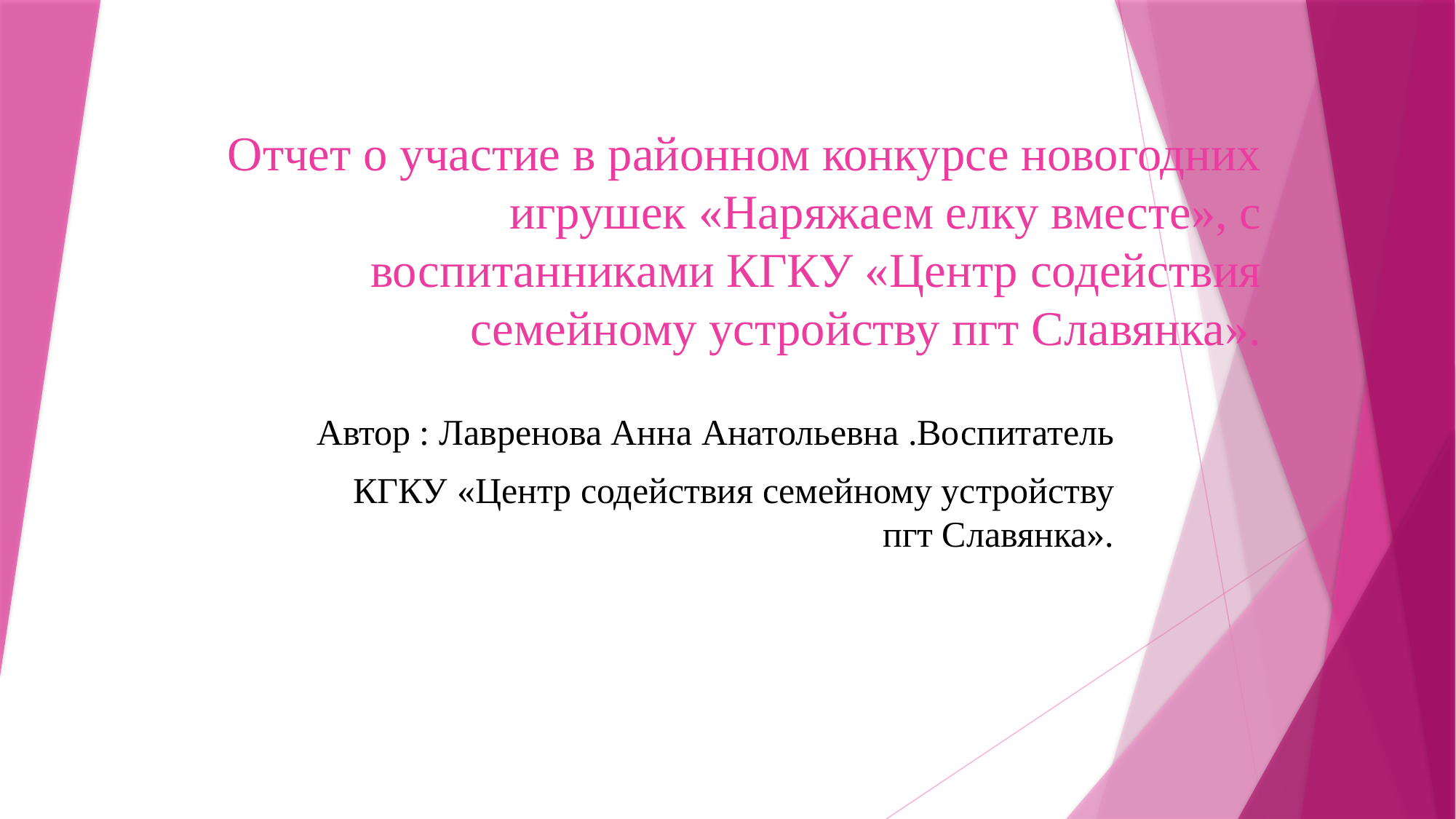

# Отчет о участие в районном конкурсе новогодних игрушек «Наряжаем елку вместе», с воспитанниками КГКУ «Центр содействия семейному устройству пгт Славянка».
Автор : Лавренова Анна Анатольевна .Воспитатель
КГКУ «Центр содействия семейному устройству пгт Славянка».